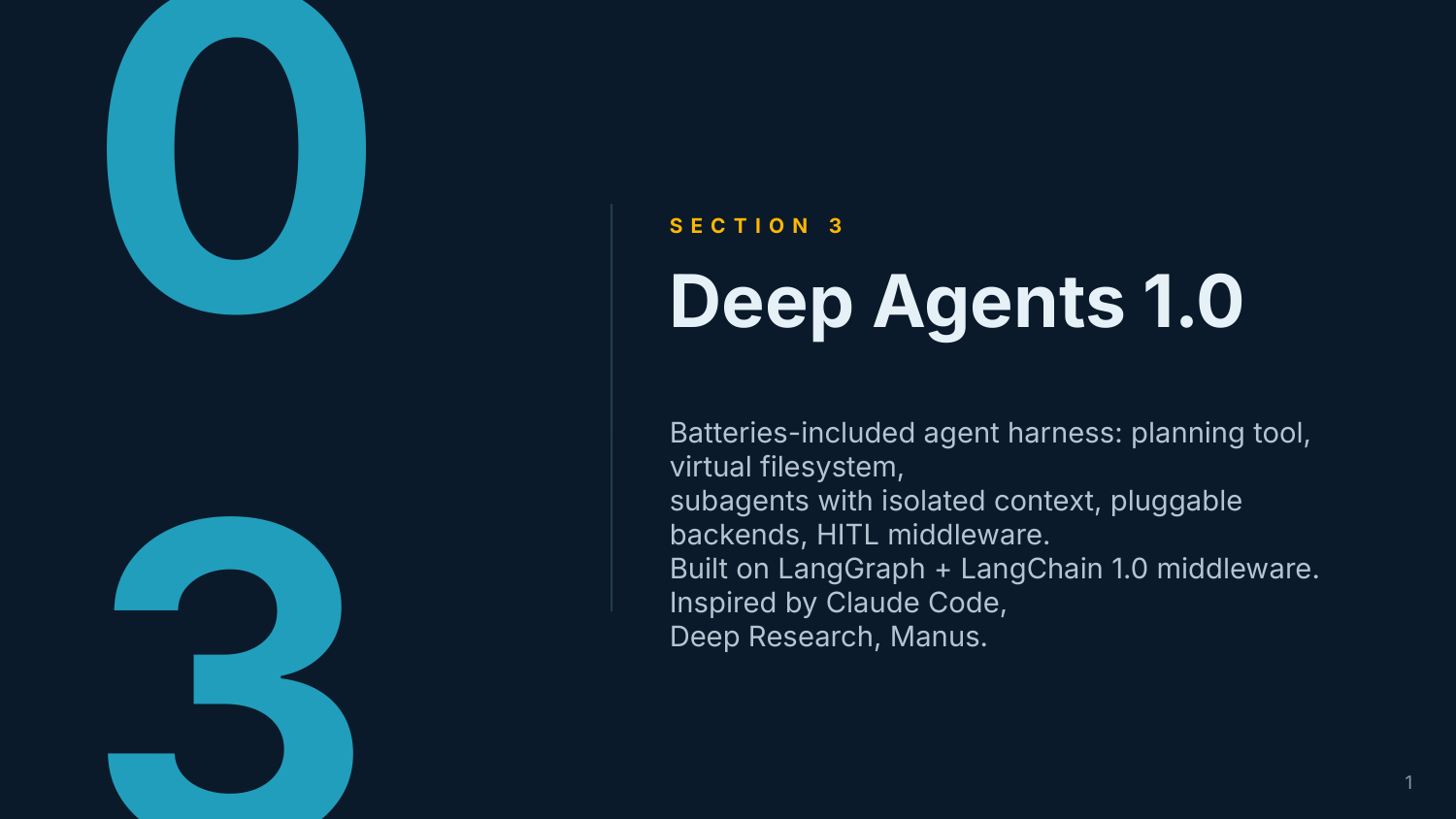

03

SECTION 3
Deep Agents 1.0
Batteries-included agent harness: planning tool, virtual filesystem,
subagents with isolated context, pluggable backends, HITL middleware.
Built on LangGraph + LangChain 1.0 middleware. Inspired by Claude Code,
Deep Research, Manus.
1